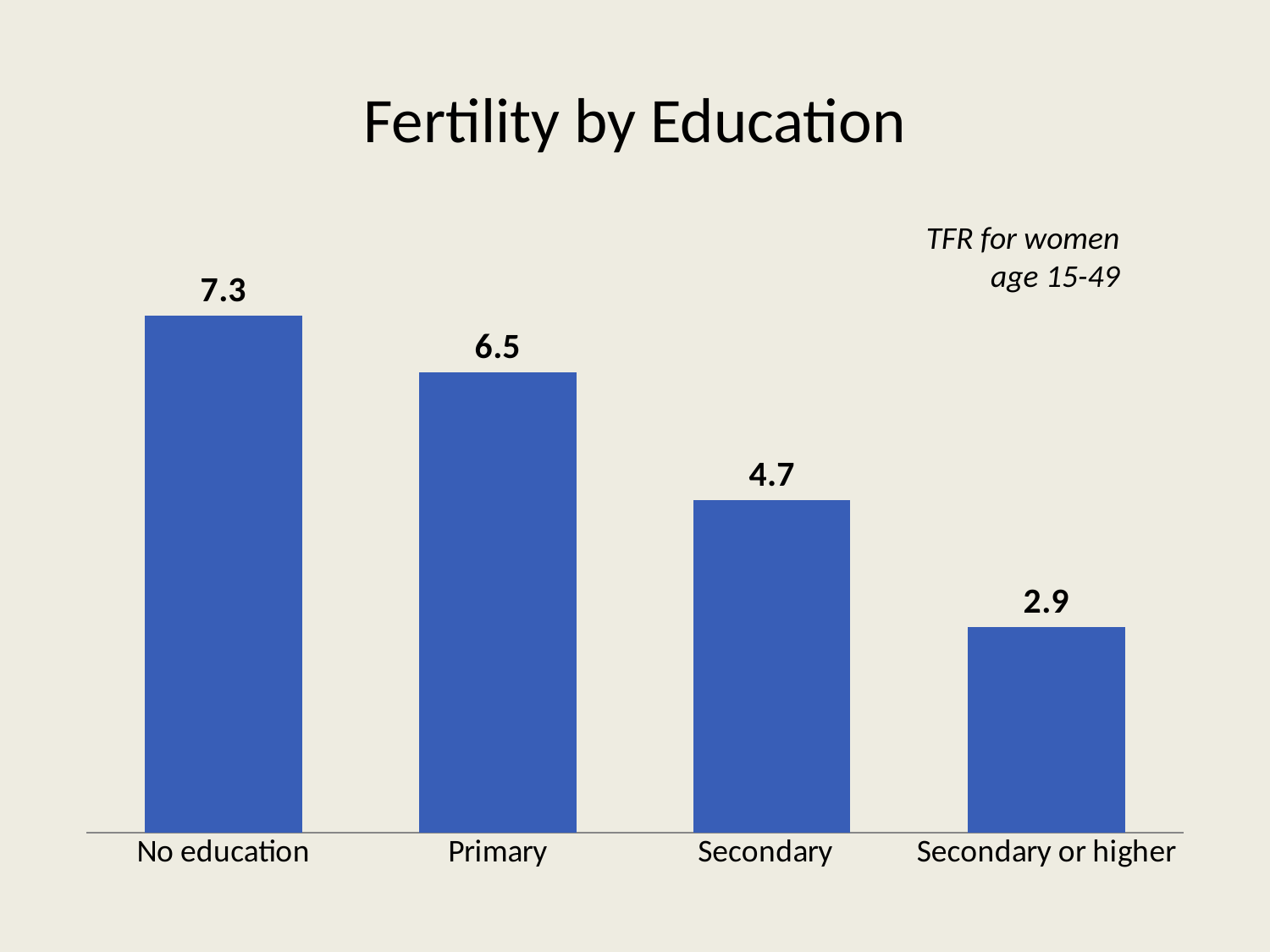

# Fertility by Education
TFR for women age 15-49

### Chart

| Category | Series 1 |
|---|---|
| No education | 7.3 |
| Primary | 6.5 |
| Secondary   | 4.7 |
| Secondary or higher | 2.9 |